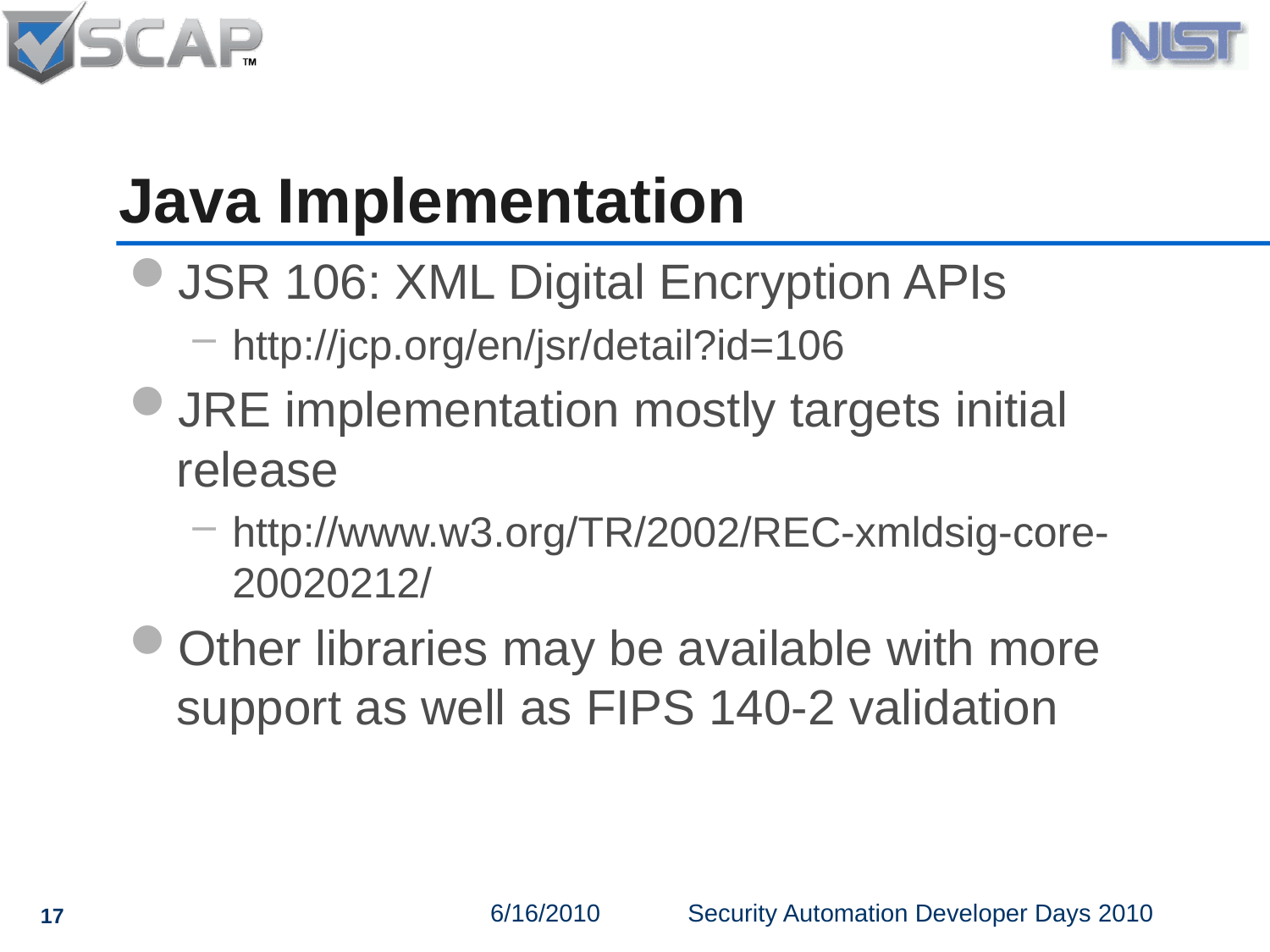

# Java Implementation
JSR 106: XML Digital Encryption APIs
http://jcp.org/en/jsr/detail?id=106
JRE implementation mostly targets initial release
http://www.w3.org/TR/2002/REC-xmldsig-core-20020212/
Other libraries may be available with more support as well as FIPS 140-2 validation
17
6/16/2010
Security Automation Developer Days 2010